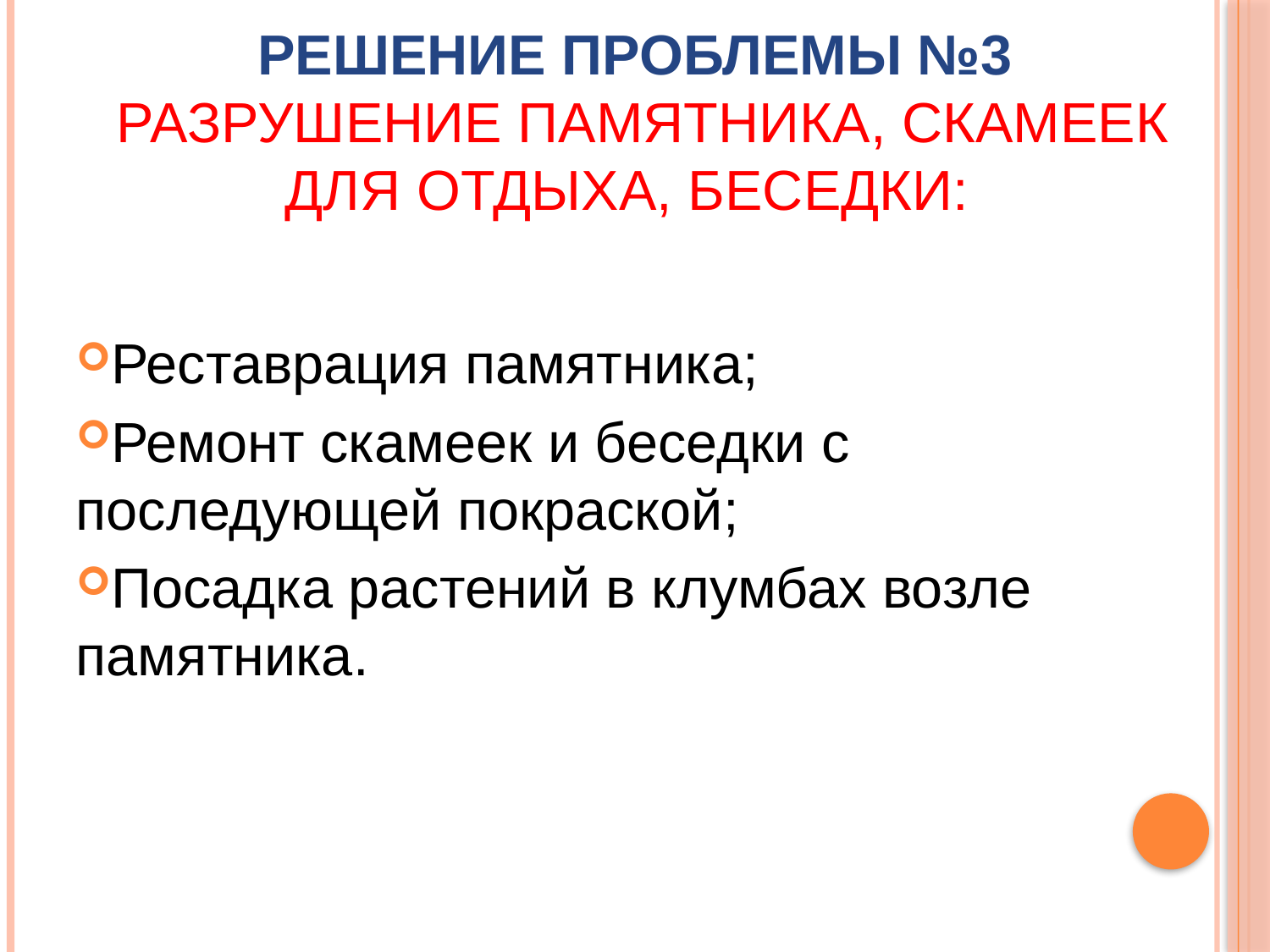

# Решение проблемы №3 Разрушение памятника, скамеек для отдыха, беседки:
Реставрация памятника;
Ремонт скамеек и беседки с последующей покраской;
Посадка растений в клумбах возле памятника.